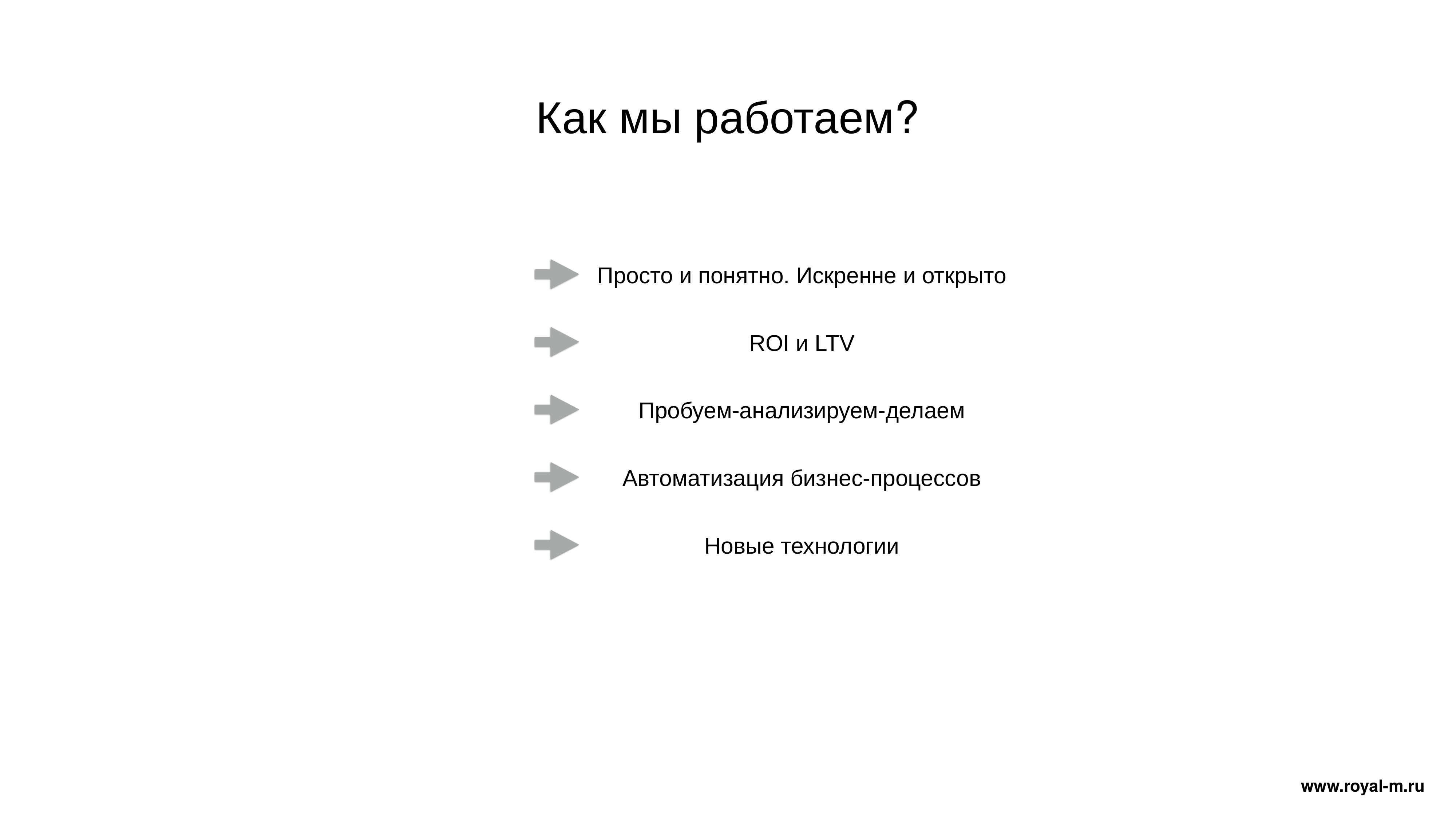

Как мы работаем?
Просто и понятно. Искренне и открыто

ROI и LTV

Пробуем-анализируем-делаем

Автоматизация бизнес-процессов

Новые технологии

www.royal-m.ru